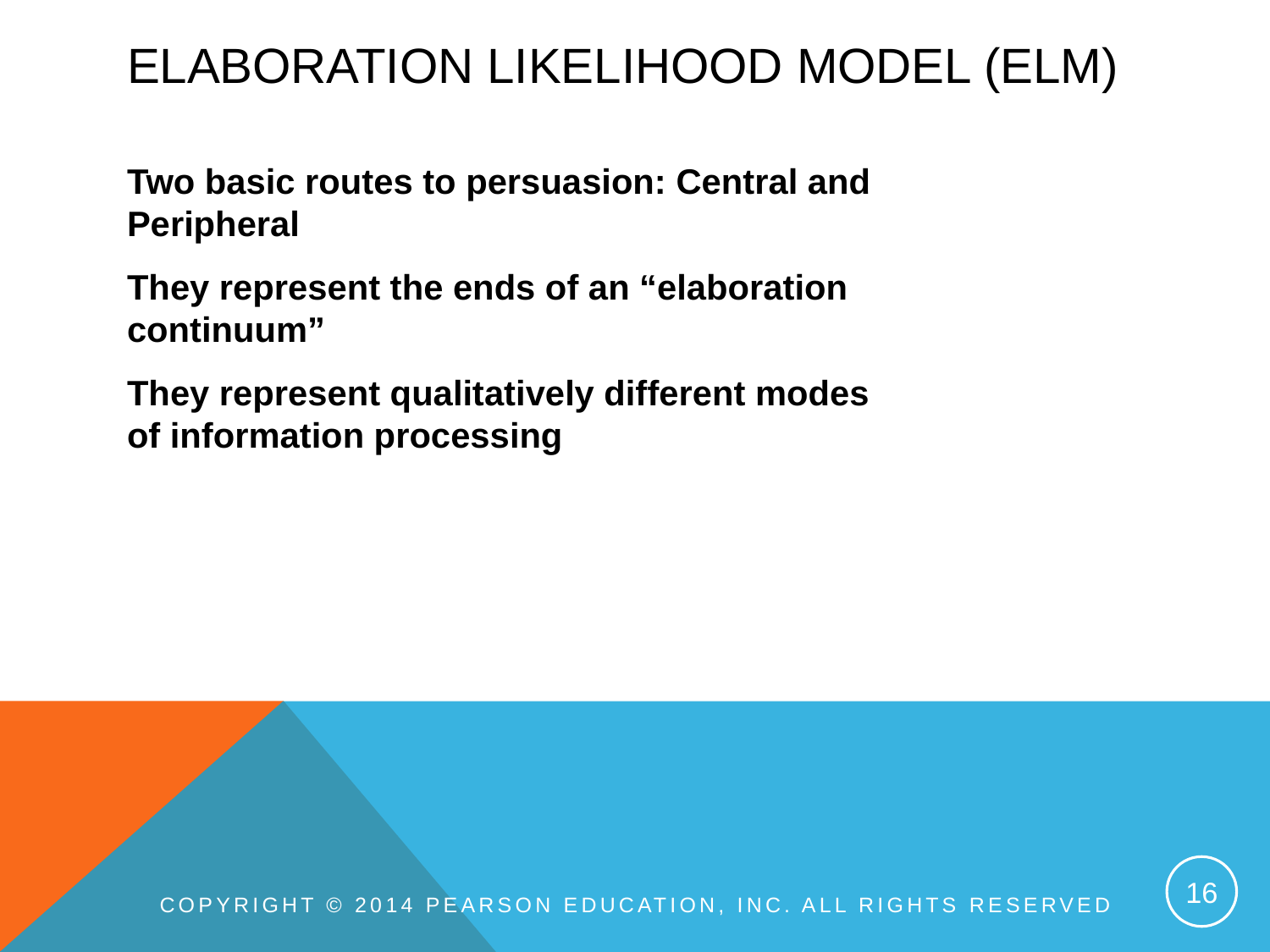

# Elaboration likelihood model (ELM)
Two basic routes to persuasion: Central and Peripheral
They represent the ends of an “elaboration continuum”
They represent qualitatively different modes of information processing

16
Copyright © 2014 Pearson Education, Inc. All rights reserved